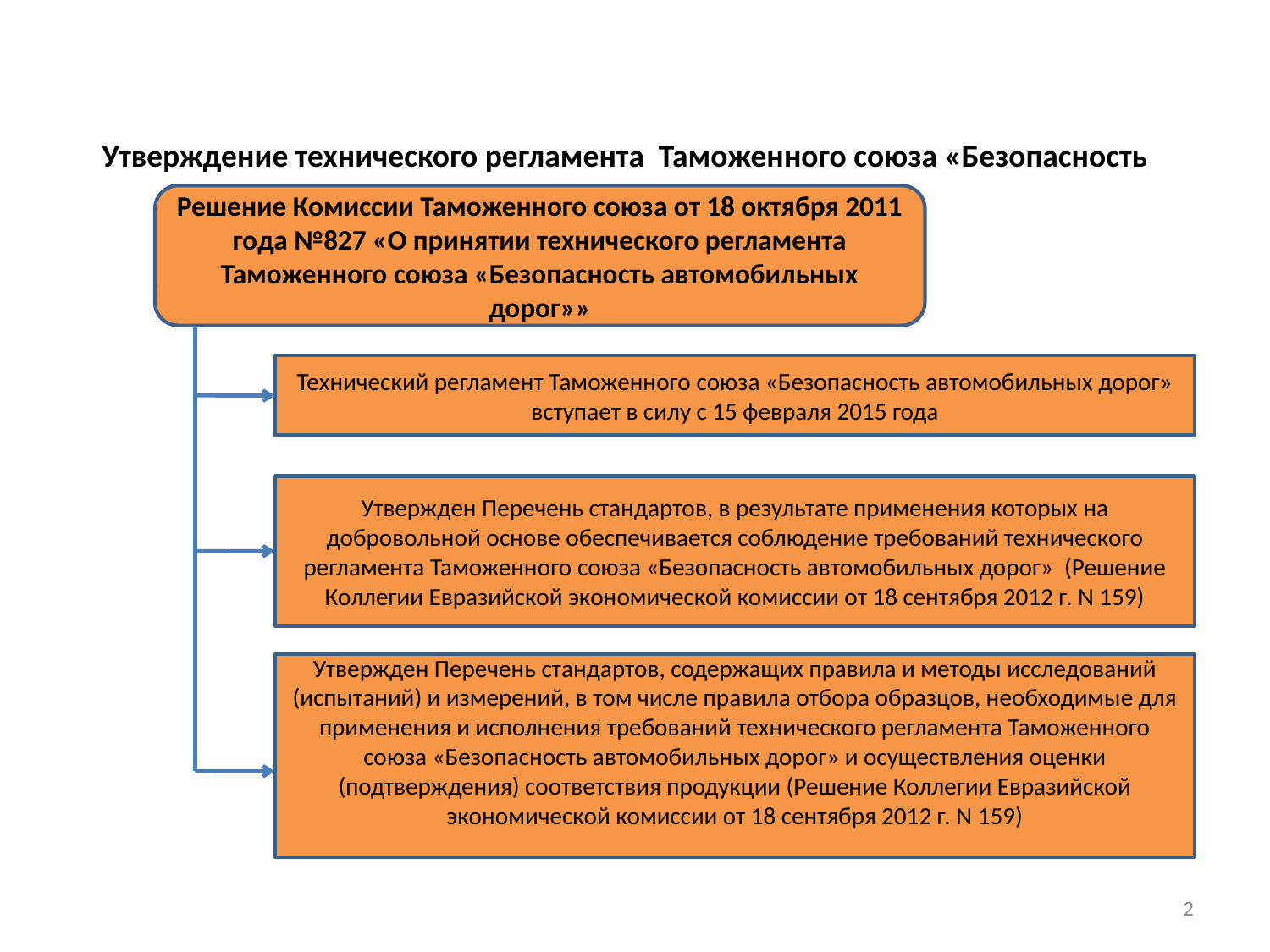

Утверждение технического регламента  Таможенного союза «Безопасность автомобильных дорог»
Решение Комиссии Таможенного союза от 18 октября 2011 года №827 «О принятии технического регламента Таможенного союза «Безопасность автомобильных дорог»»

Технический регламент Таможенного союза «Безопасность автомобильных дорог» вступает в силу с 15 февраля 2015 года
Утвержден Перечень стандартов, в результате применения которых на добровольной основе обеспечивается соблюдение требований технического регламента Таможенного союза «Безопасность автомобильных дорог»  (Решение Коллегии Евразийской экономической комиссии от 18 сентября 2012 г. N 159)
Утвержден Перечень стандартов, содержащих правила и методы исследований (испытаний) и измерений, в том числе правила отбора образцов, необходимые для применения и исполнения требований технического регламента Таможенного союза «Безопасность автомобильных дорог» и осуществления оценки (подтверждения) соответствия продукции (Решение Коллегии Евразийской экономической комиссии от 18 сентября 2012 г. N 159)

2